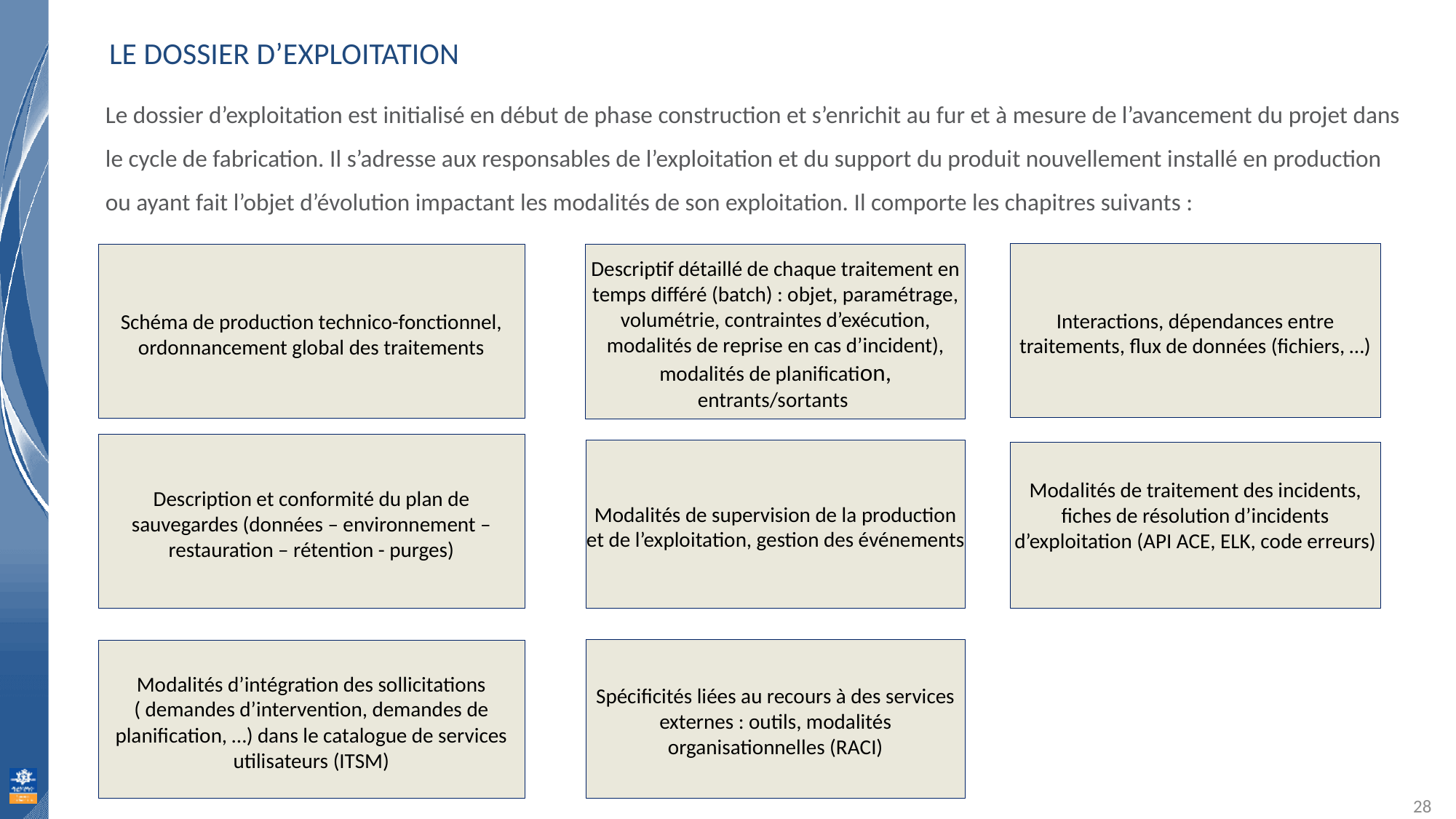

# Le dossier d’exploitation
Le dossier d’exploitation est initialisé en début de phase construction et s’enrichit au fur et à mesure de l’avancement du projet dans le cycle de fabrication. Il s’adresse aux responsables de l’exploitation et du support du produit nouvellement installé en production ou ayant fait l’objet d’évolution impactant les modalités de son exploitation. Il comporte les chapitres suivants :
Interactions, dépendances entre traitements, flux de données (fichiers, …)
Schéma de production technico-fonctionnel, ordonnancement global des traitements
Descriptif détaillé de chaque traitement en temps différé (batch) : objet, paramétrage, volumétrie, contraintes d’exécution, modalités de reprise en cas d’incident), modalités de planification, entrants/sortants
Description et conformité du plan de sauvegardes (données – environnement – restauration – rétention - purges)
Modalités de supervision de la production et de l’exploitation, gestion des événements
Modalités de traitement des incidents, fiches de résolution d’incidents d’exploitation (API ACE, ELK, code erreurs)

Spécificités liées au recours à des services externes : outils, modalités organisationnelles (RACI)
Modalités d’intégration des sollicitations ( demandes d’intervention, demandes de planification, …) dans le catalogue de services utilisateurs (ITSM)
28